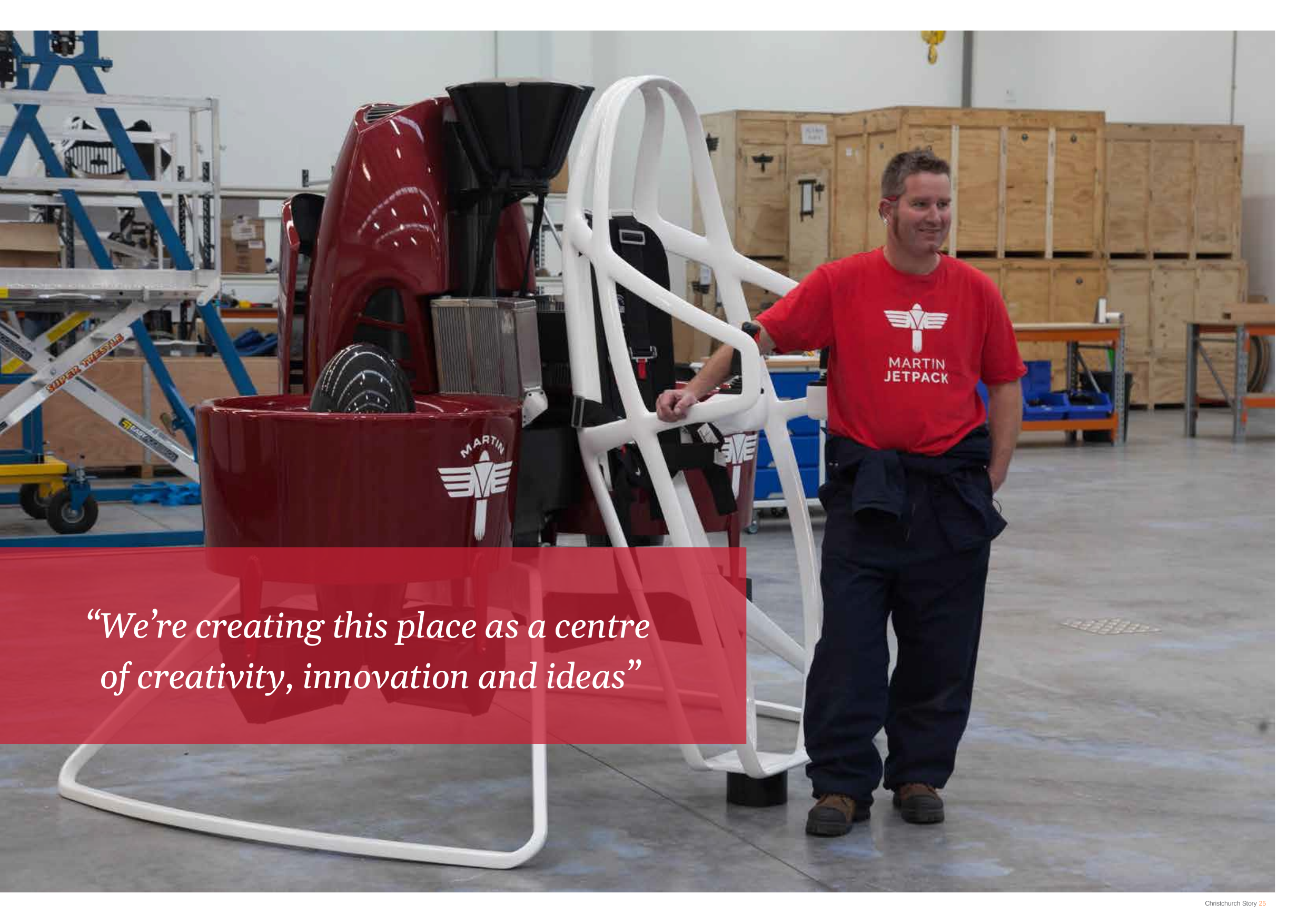

“We’re creating this place as a centre of creativity, innovation and ideas”
Christchurch Story 25